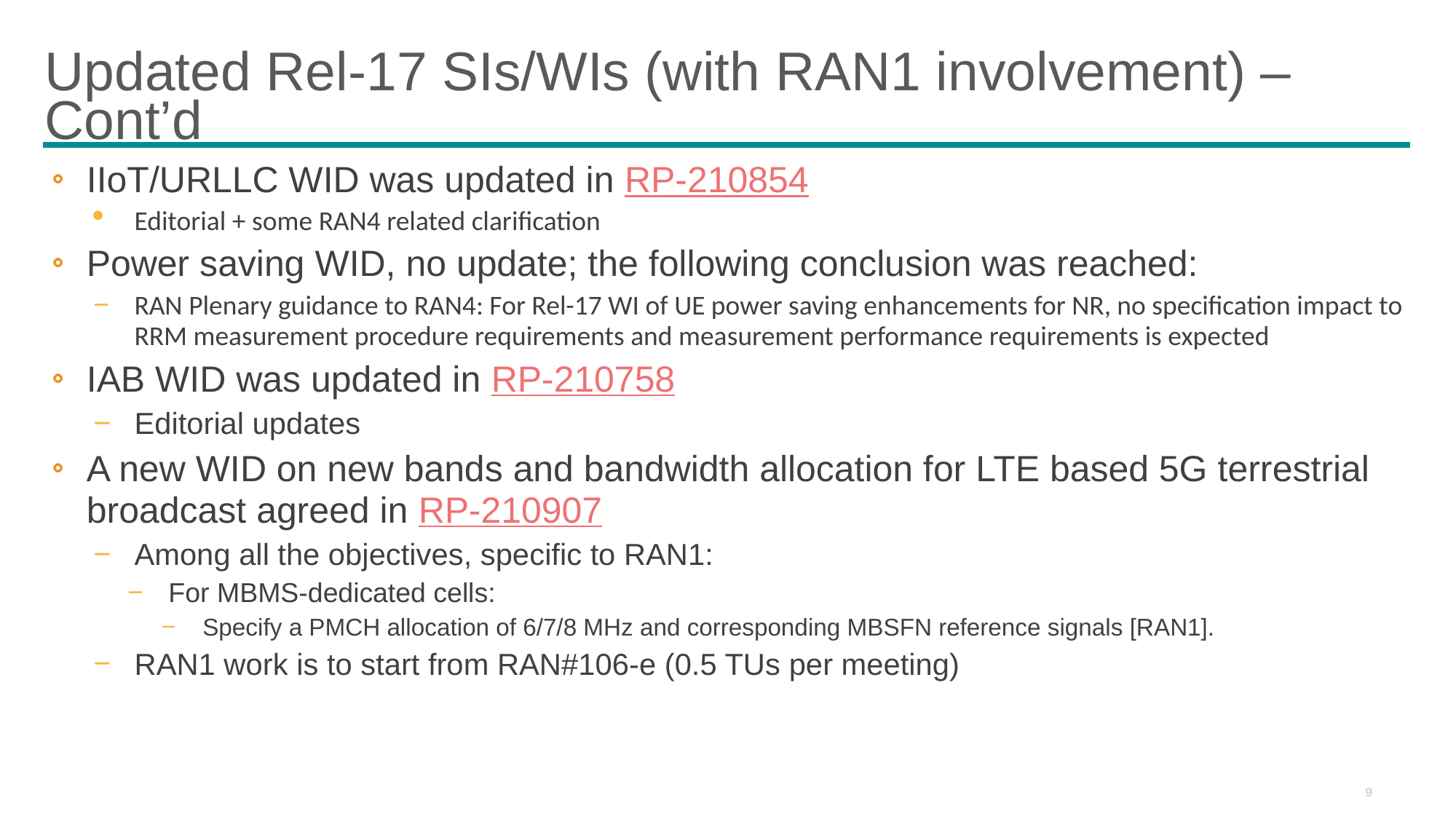

# Updated Rel-17 SIs/WIs (with RAN1 involvement) – Cont’d
IIoT/URLLC WID was updated in RP-210854
Editorial + some RAN4 related clarification
Power saving WID, no update; the following conclusion was reached:
RAN Plenary guidance to RAN4: For Rel-17 WI of UE power saving enhancements for NR, no specification impact to RRM measurement procedure requirements and measurement performance requirements is expected
IAB WID was updated in RP-210758
Editorial updates
A new WID on new bands and bandwidth allocation for LTE based 5G terrestrial broadcast agreed in RP-210907
Among all the objectives, specific to RAN1:
For MBMS-dedicated cells:
Specify a PMCH allocation of 6/7/8 MHz and corresponding MBSFN reference signals [RAN1].
RAN1 work is to start from RAN#106-e (0.5 TUs per meeting)